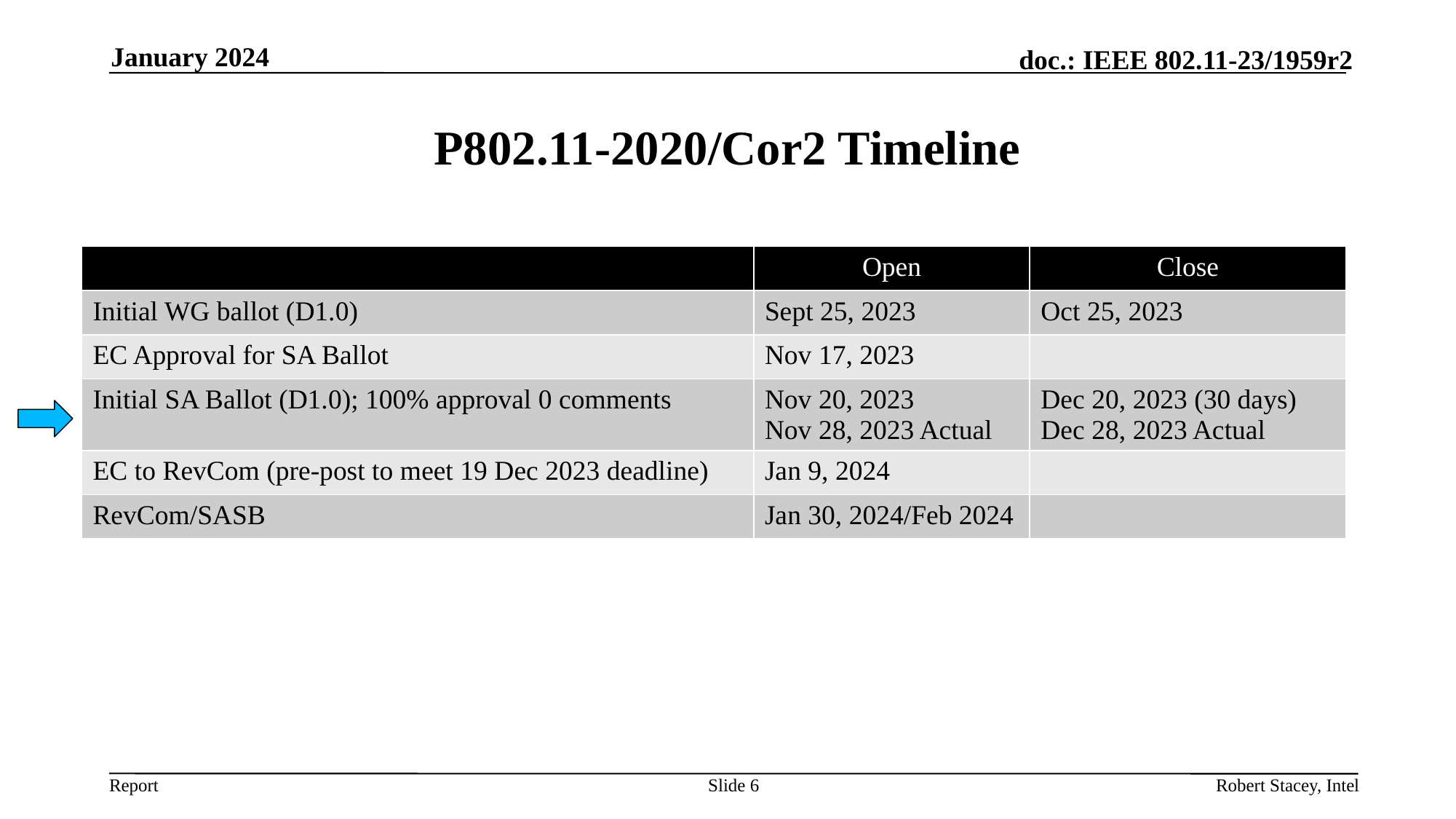

January 2024
# P802.11-2020/Cor2 Timeline
|  | Open | Close |
| --- | --- | --- |
| Initial WG ballot (D1.0) | Sept 25, 2023 | Oct 25, 2023 |
| EC Approval for SA Ballot | Nov 17, 2023 |  |
| Initial SA Ballot (D1.0); 100% approval 0 comments | Nov 20, 2023 Nov 28, 2023 Actual | Dec 20, 2023 (30 days) Dec 28, 2023 Actual |
| EC to RevCom (pre-post to meet 19 Dec 2023 deadline) | Jan 9, 2024 |  |
| RevCom/SASB | Jan 30, 2024/Feb 2024 |  |

Slide 6
Robert Stacey, Intel